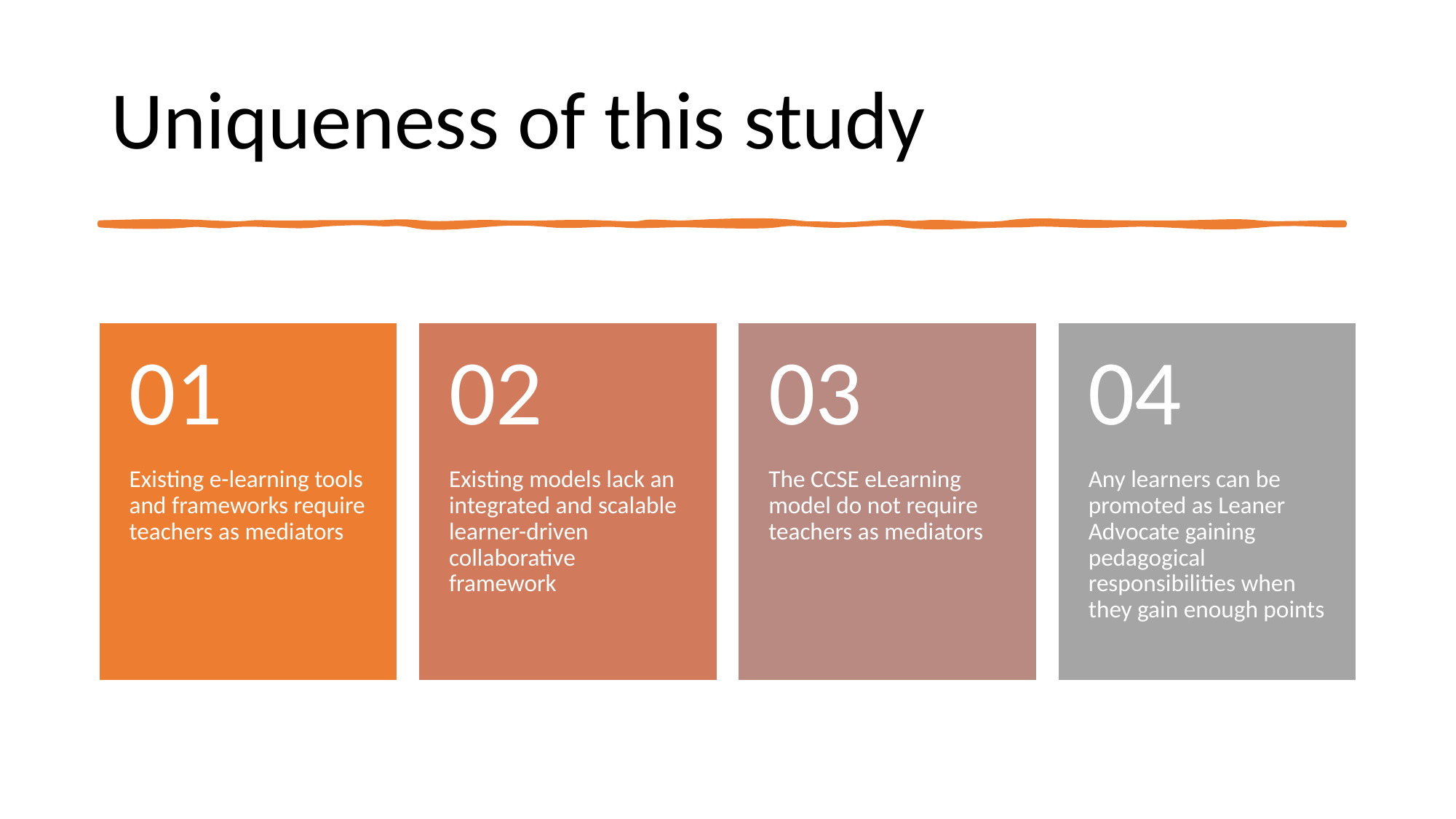

# Uniqueness of this study

Existing e-learning tools and frameworks require teachers as mediators
01
Existing models lack an integrated and scalable learner-driven collaborative framework
02
The CCSE eLearning model do not require teachers as mediators
03
Any learners can be promoted as Leaner Advocate gaining pedagogical responsibilities when they gain enough points
04